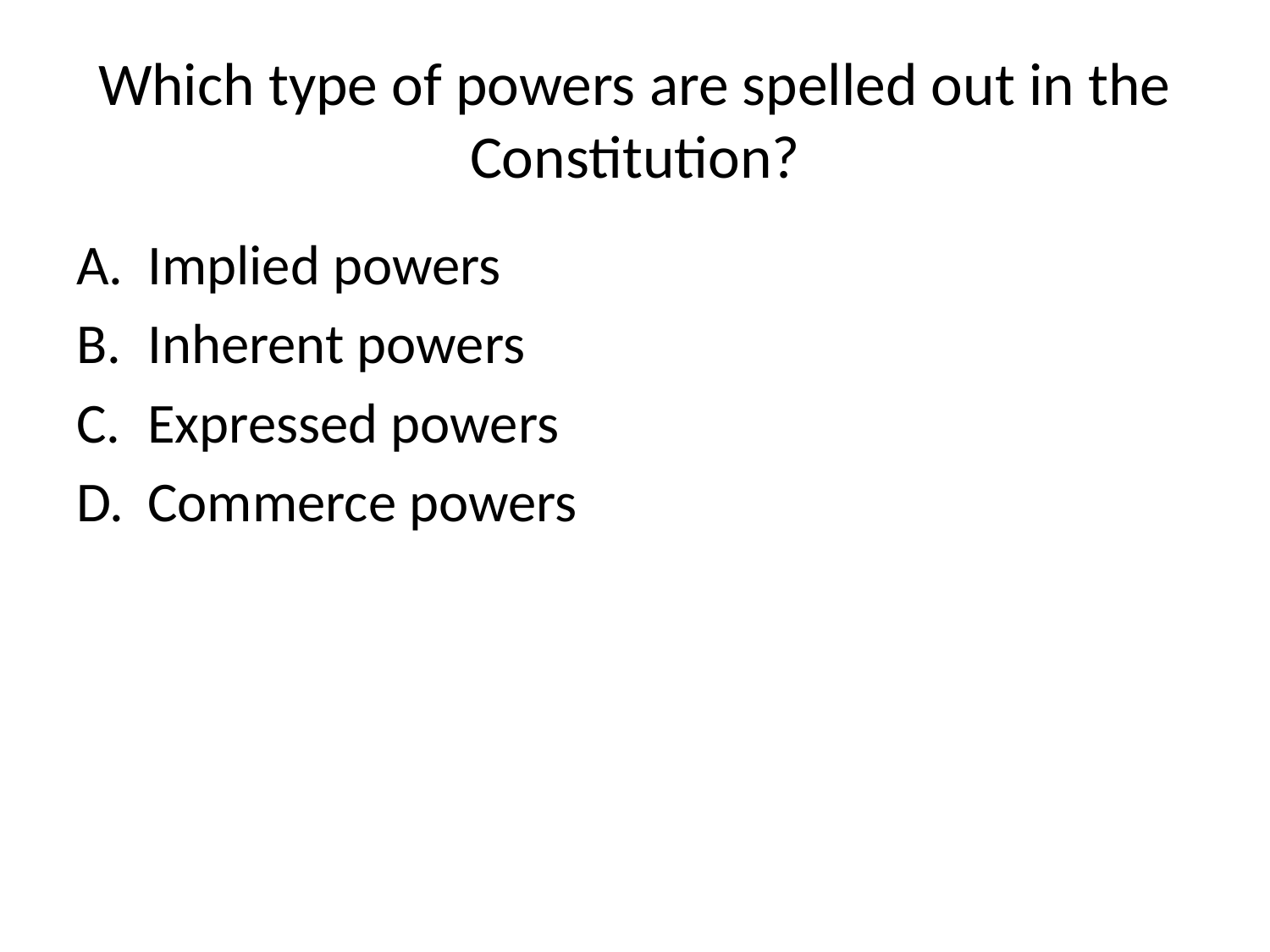

# Which type of powers are spelled out in the Constitution?
Implied powers
Inherent powers
Expressed powers
Commerce powers